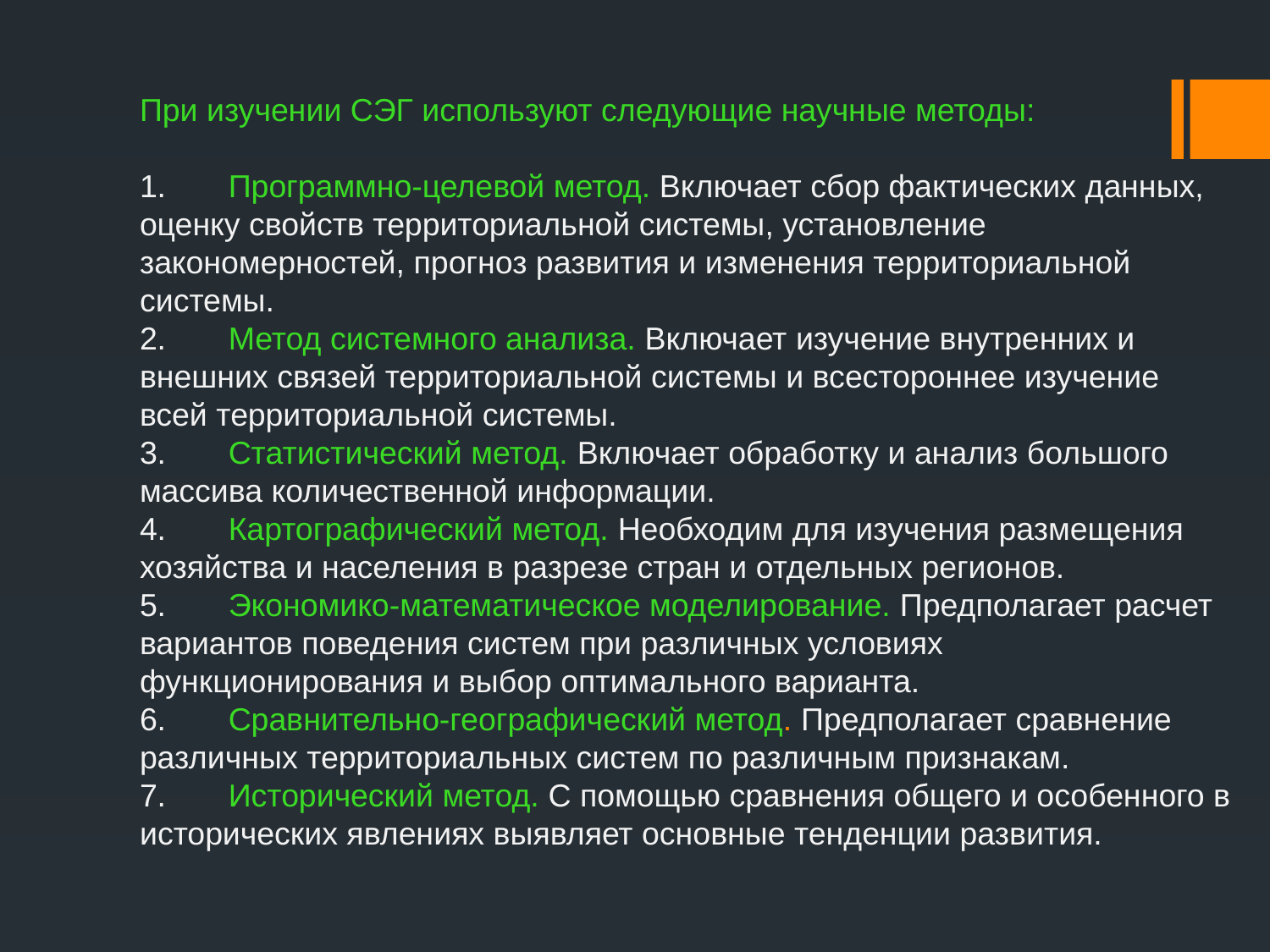

# При изучении СЭГ используют следующие научные методы: 1.       Программно-целевой метод. Включает сбор фактических данных, оценку свойств территориальной системы, установление закономерностей, прогноз развития и изменения территориальной системы. 2.       Метод системного анализа. Включает изучение внутренних и внешних связей территориальной системы и всестороннее изучение всей территориальной системы. 3.       Статистический метод. Включает обработку и анализ большого массива количественной информации. 4.       Картографический метод. Необходим для изучения размещения хозяйства и населения в разрезе стран и отдельных регионов. 5.       Экономико-математическое моделирование. Предполагает расчет вариантов поведения систем при различных условиях функционирования и выбор оптимального варианта. 6.       Сравнительно-географический метод. Предполагает сравнение различных территориальных систем по различным признакам. 7.       Исторический метод. С помощью сравнения общего и особенного в исторических явлениях выявляет основные тенденции развития.